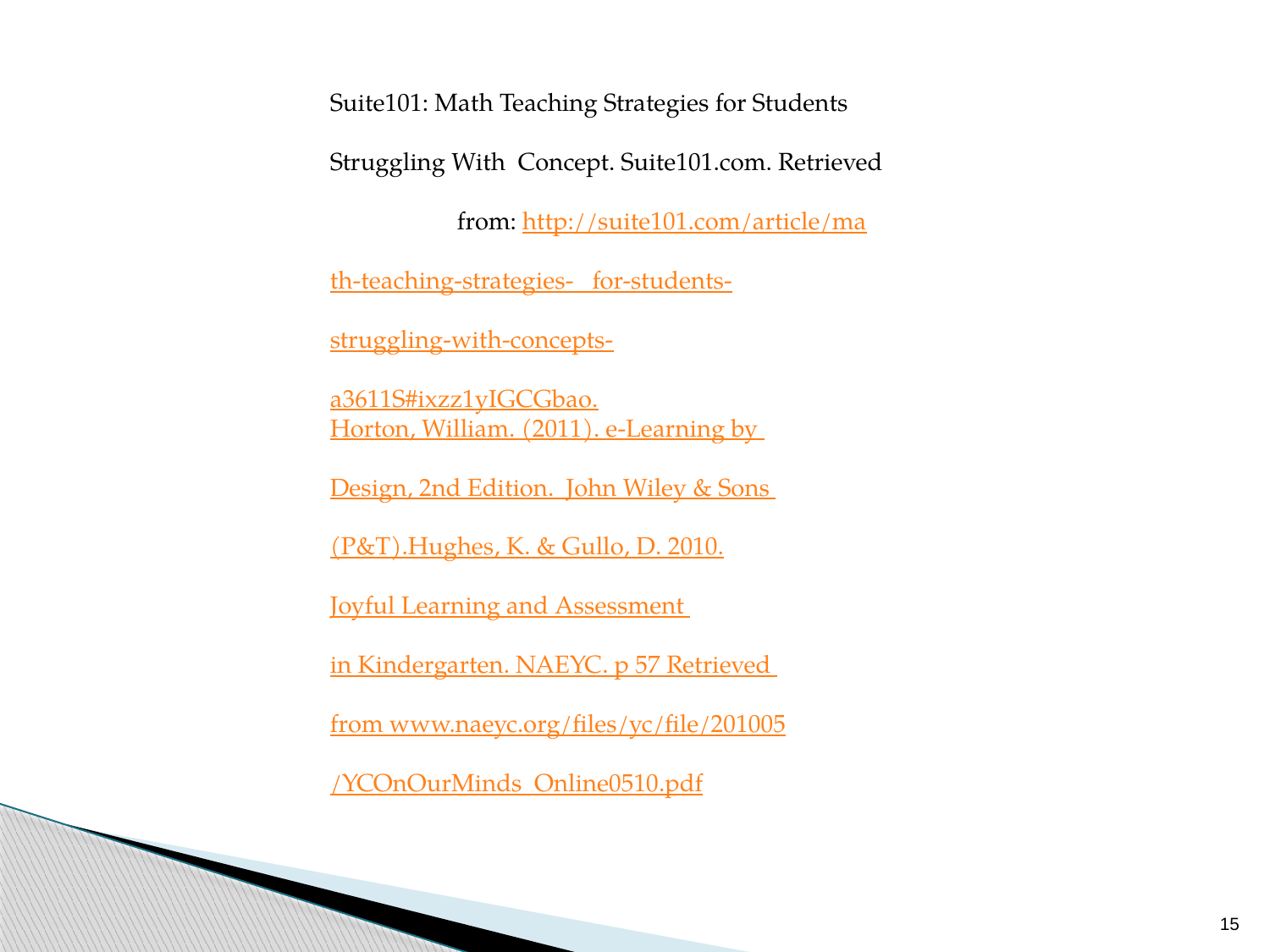

Suite101: Math Teaching Strategies for Students

Struggling With  Concept. Suite101.com. Retrieved

	from: http://suite101.com/article/ma

	th-teaching-strategies-   for-students-

	struggling-	with-concepts-

	a3611S#ixzz1yIGCGbao.
	Horton, William. (2011). e-Learning by

	Design, 2nd Edition.  John Wiley & Sons

	(P&T).Hughes, K. & Gullo, D. 2010.

	Joyful Learning and Assessment

	in Kindergarten. NAEYC. p 57 Retrieved

	from www.naeyc.org/files/yc/file/201005

	/YCOnOurMinds  Online0510.pdf

15